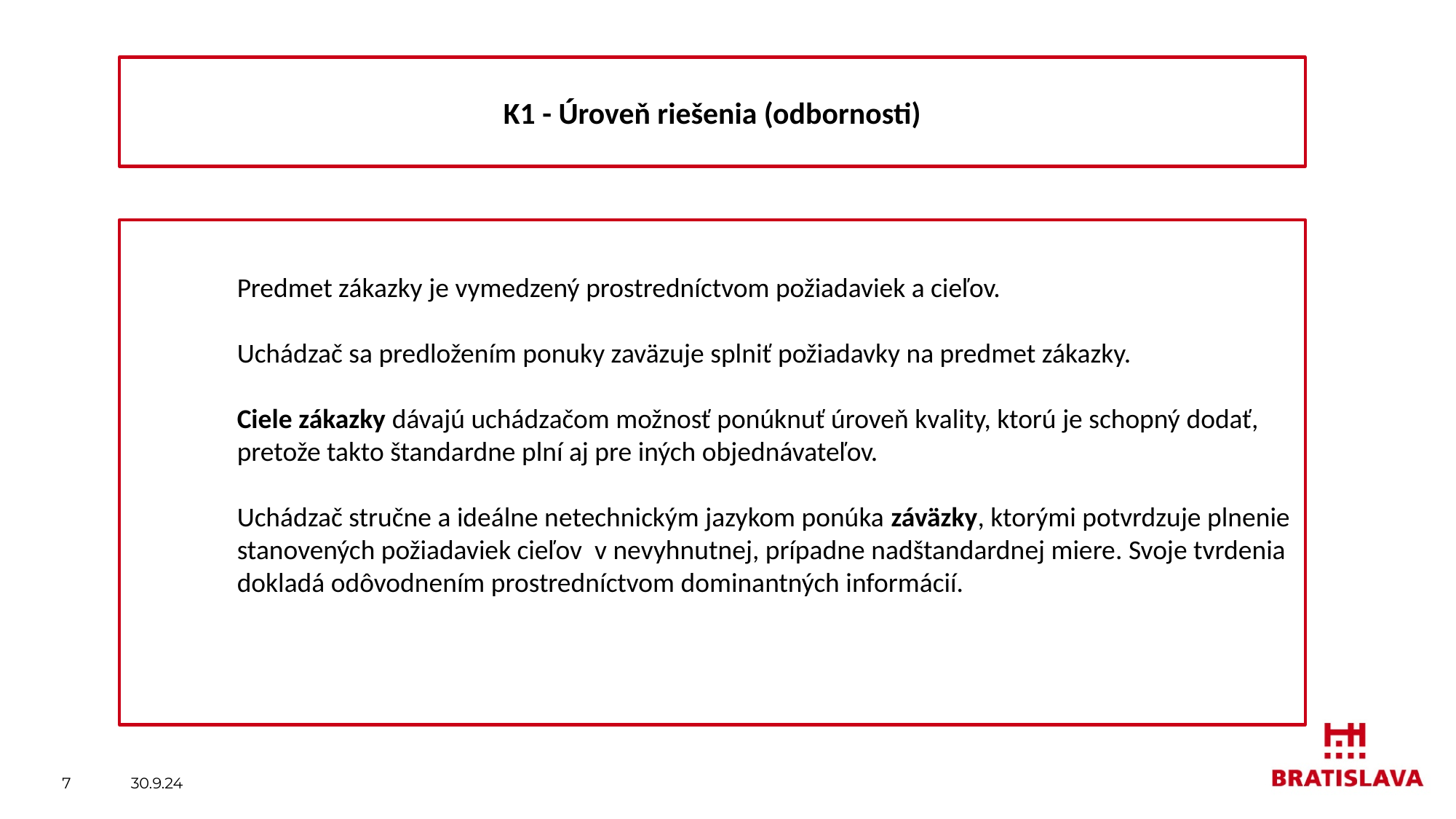

K1 - Úroveň riešenia (odbornosti)

	Predmet zákazky je vymedzený prostredníctvom požiadaviek a cieľov.

	Uchádzač sa predložením ponuky zaväzuje splniť požiadavky na predmet zákazky.

	Ciele zákazky dávajú uchádzačom možnosť ponúknuť úroveň kvality, ktorú je schopný dodať, 	pretože takto štandardne plní aj pre iných objednávateľov.

	Uchádzač stručne a ideálne netechnickým jazykom ponúka záväzky, ktorými potvrdzuje plnenie 	stanovených požiadaviek cieľov  v nevyhnutnej, prípadne nadštandardnej miere. Svoje tvrdenia 	dokladá odôvodnením prostredníctvom dominantných informácií.

7
30.9.24